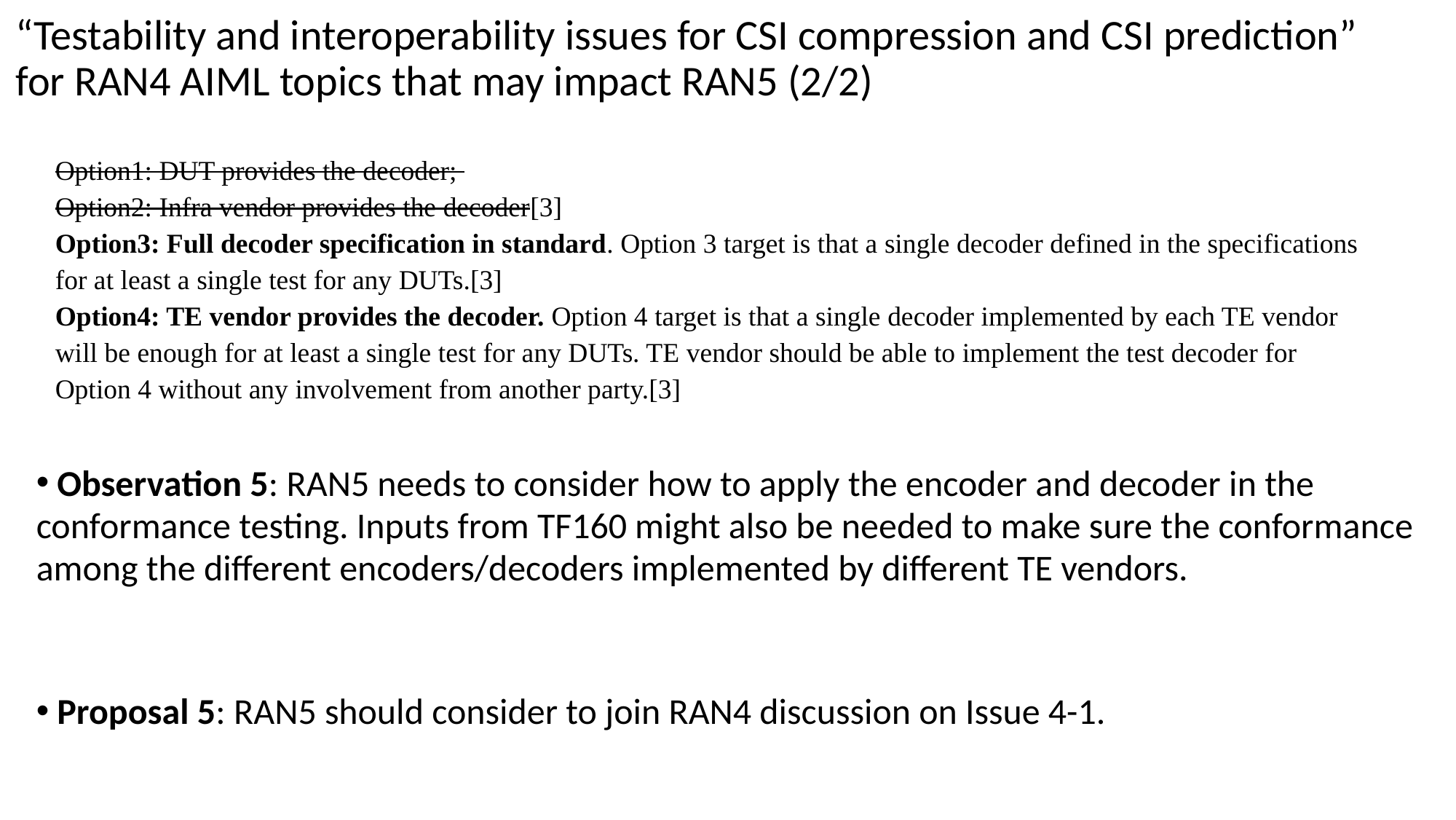

# “Testability and interoperability issues for CSI compression and CSI prediction” for RAN4 AIML topics that may impact RAN5 (2/2)
Option1: DUT provides the decoder;
Option2: Infra vendor provides the decoder[3]
Option3: Full decoder specification in standard. Option 3 target is that a single decoder defined in the specifications for at least a single test for any DUTs.[3]
Option4: TE vendor provides the decoder. Option 4 target is that a single decoder implemented by each TE vendor will be enough for at least a single test for any DUTs. TE vendor should be able to implement the test decoder for Option 4 without any involvement from another party.[3]
 Observation 5: RAN5 needs to consider how to apply the encoder and decoder in the conformance testing. Inputs from TF160 might also be needed to make sure the conformance among the different encoders/decoders implemented by different TE vendors.
 Proposal 5: RAN5 should consider to join RAN4 discussion on Issue 4-1.